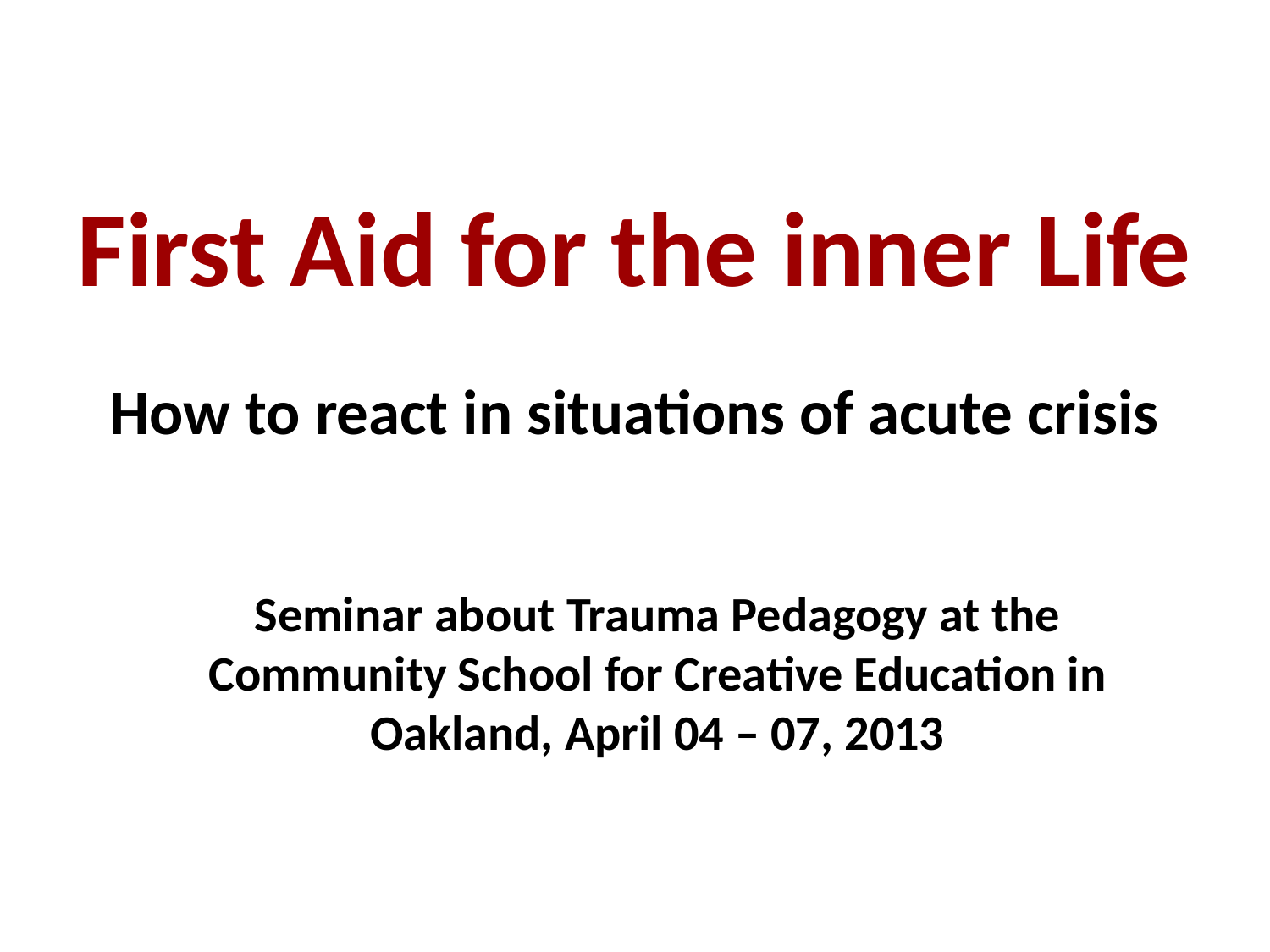

First Aid for the inner Life
How to react in situations of acute crisis

Seminar about Trauma Pedagogy at the Community School for Creative Education in Oakland, April 04 – 07, 2013